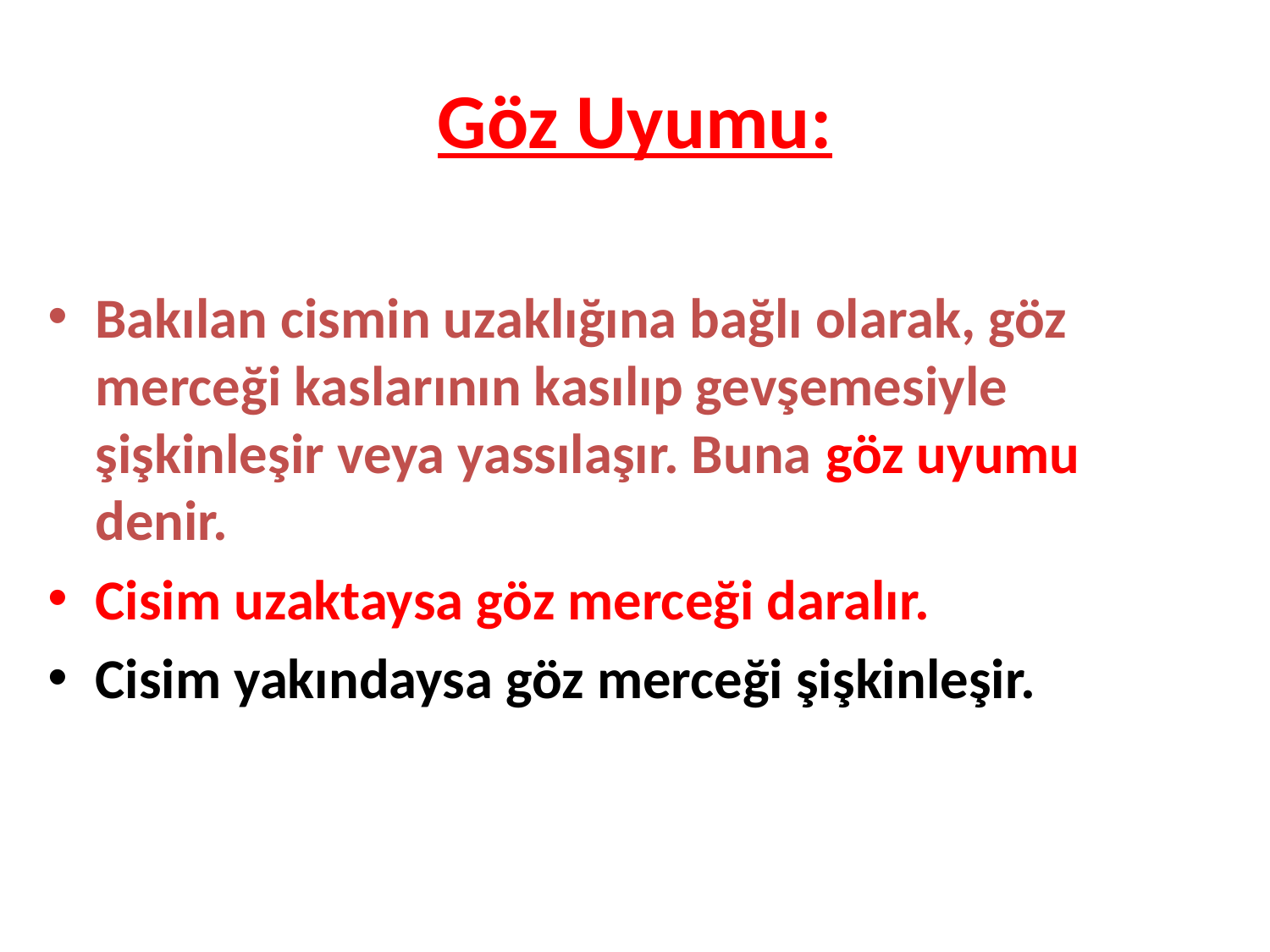

# Göz Uyumu:
Bakılan cismin uzaklığına bağlı olarak, göz merceği kaslarının kasılıp gevşemesiyle şişkinleşir veya yassılaşır. Buna göz uyumu denir.
Cisim uzaktaysa göz merceği daralır.
Cisim yakındaysa göz merceği şişkinleşir.